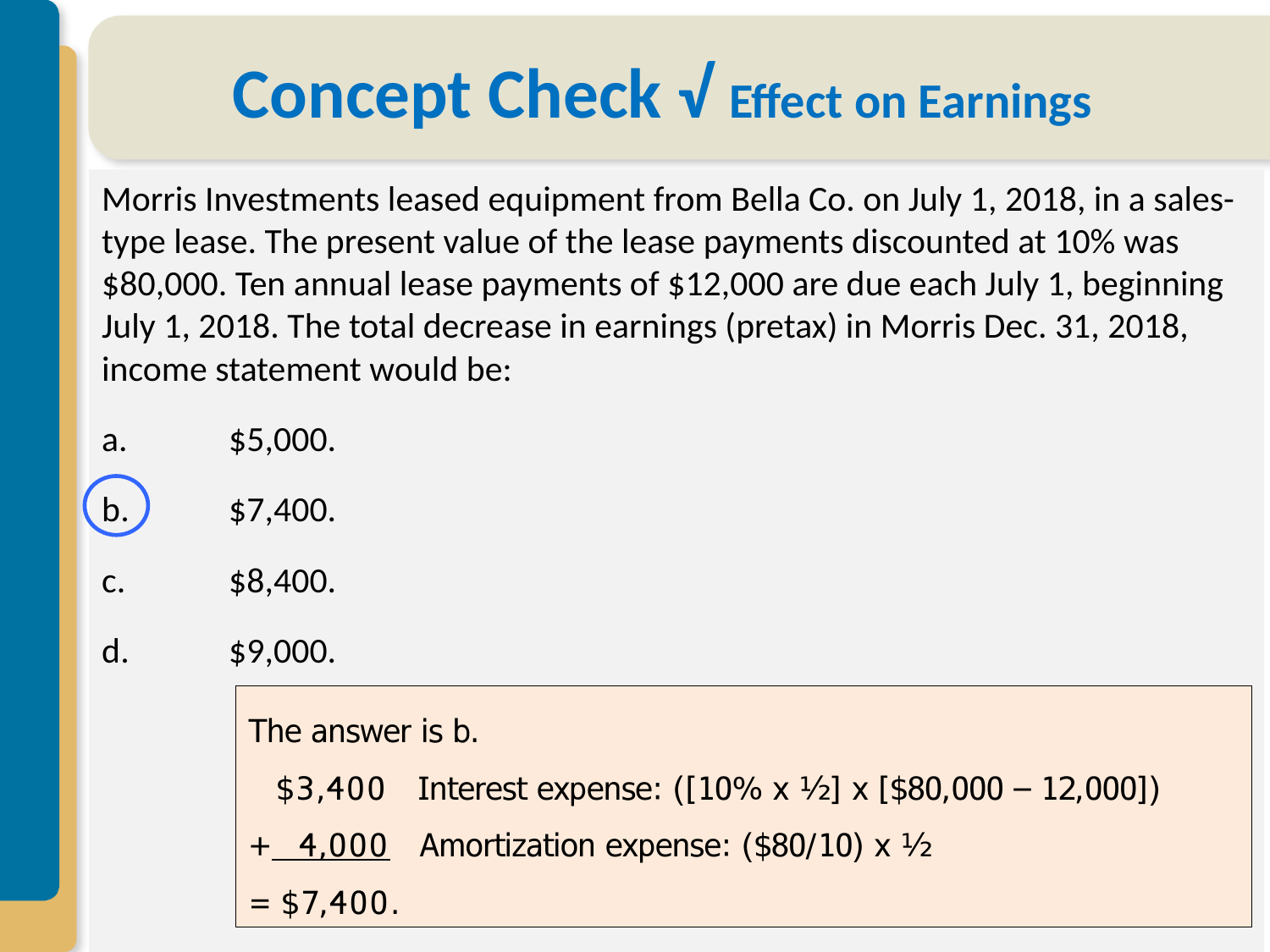

# Concept Check √ Effect on Earnings
Morris Investments leased equipment from Bella Co. on July 1, 2018, in a sales-type lease. The present value of the lease payments discounted at 10% was $80,000. Ten annual lease payments of $12,000 are due each July 1, beginning July 1, 2018. The total decrease in earnings (pretax) in Morris Dec. 31, 2018, income statement would be:
a.	$5,000.
b.	$7,400.
c.	$8,400.
d.	$9,000.

The answer is b.
   $3,400   Interest expense: ([10% x ½] x [$80,000 – 12,000])
+   4,000   Amortization expense: ($80/10) x ½
= $7,400.